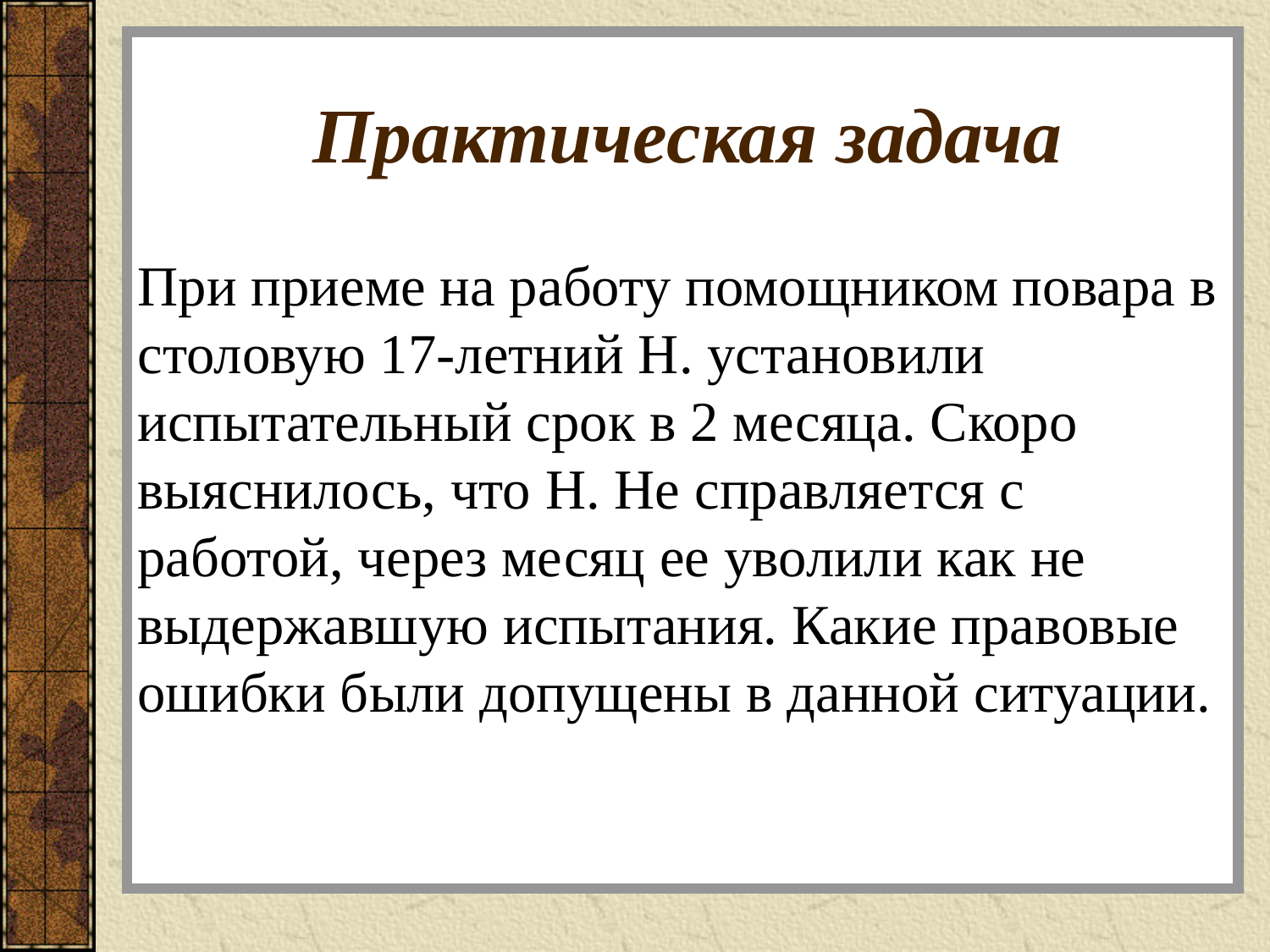

# Практическая задача
При приеме на работу помощником повара в столовую 17-летний Н. установили испытательный срок в 2 месяца. Скоро выяснилось, что Н. Не справляется с работой, через месяц ее уволили как не выдержавшую испытания. Какие правовые ошибки были допущены в данной ситуации.